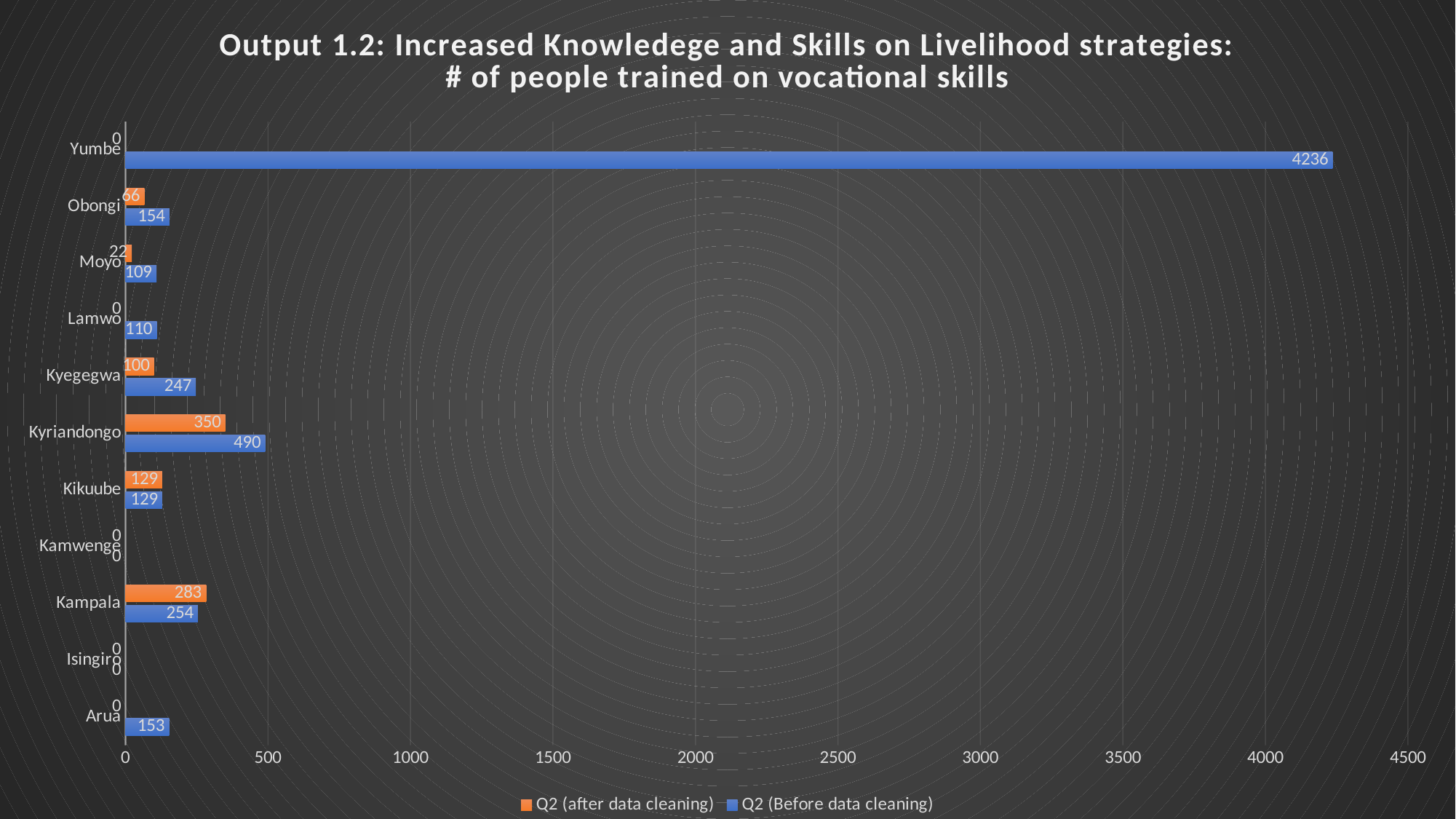

### Chart: Output 1.2: Increased Knowledege and Skills on Livelihood strategies:
# of people trained on vocational skills

| Category | Q2 (Before data cleaning) | Q2 (after data cleaning) |
|---|---|---|
| Arua | 153.0 | 0.0 |
| Isingiro | 0.0 | 0.0 |
| Kampala | 254.0 | 283.0 |
| Kamwenge | 0.0 | 0.0 |
| Kikuube | 129.0 | 129.0 |
| Kyriandongo | 490.0 | 350.0 |
| Kyegegwa | 247.0 | 100.0 |
| Lamwo | 110.0 | 0.0 |
| Moyo | 109.0 | 22.0 |
| Obongi | 154.0 | 66.0 |
| Yumbe | 4236.0 | 0.0 |